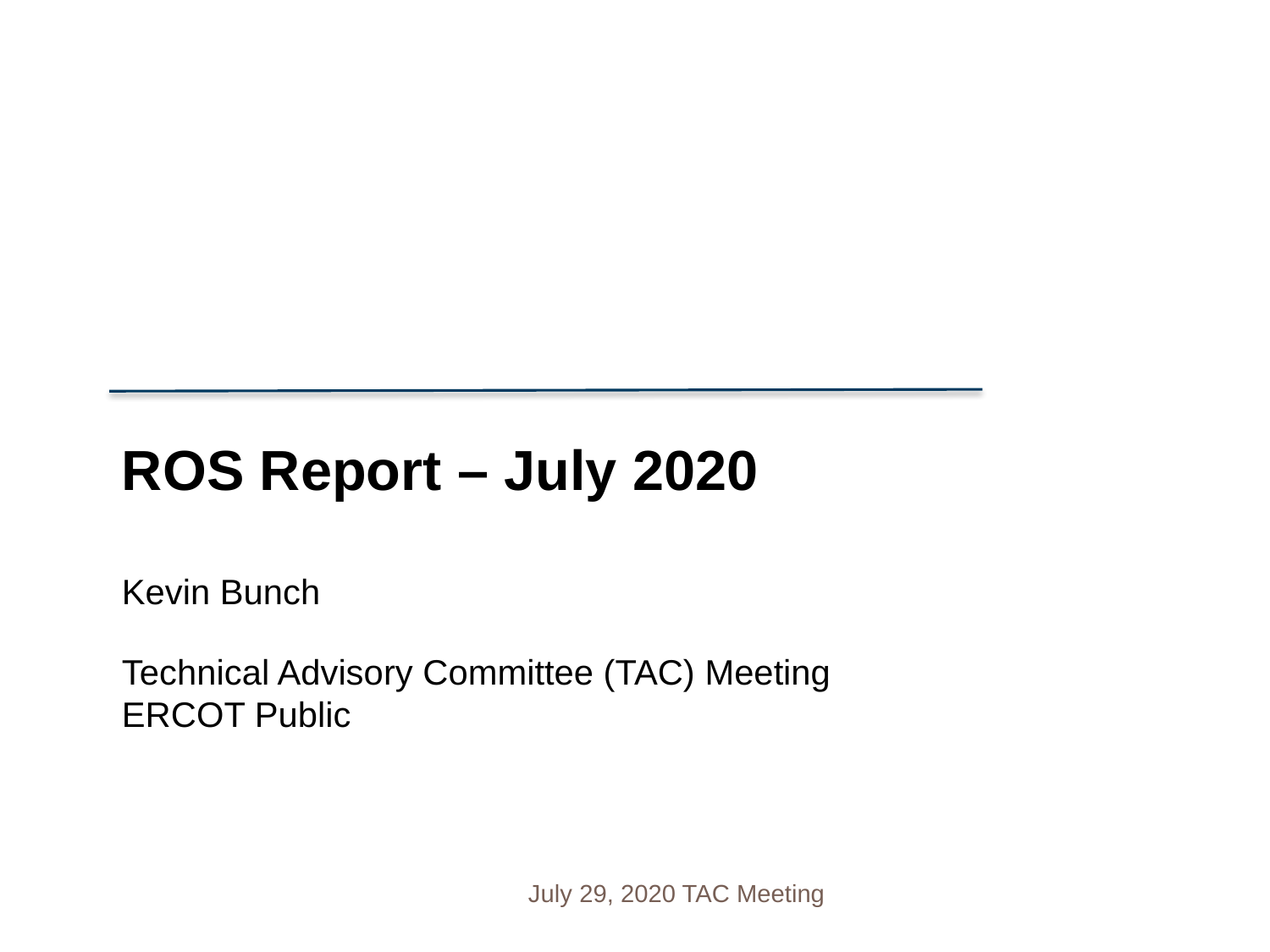

ROS Report – July 2020

Kevin Bunch

Technical Advisory Committee (TAC) Meeting
ERCOT Public

July 29, 2020 TAC Meeting